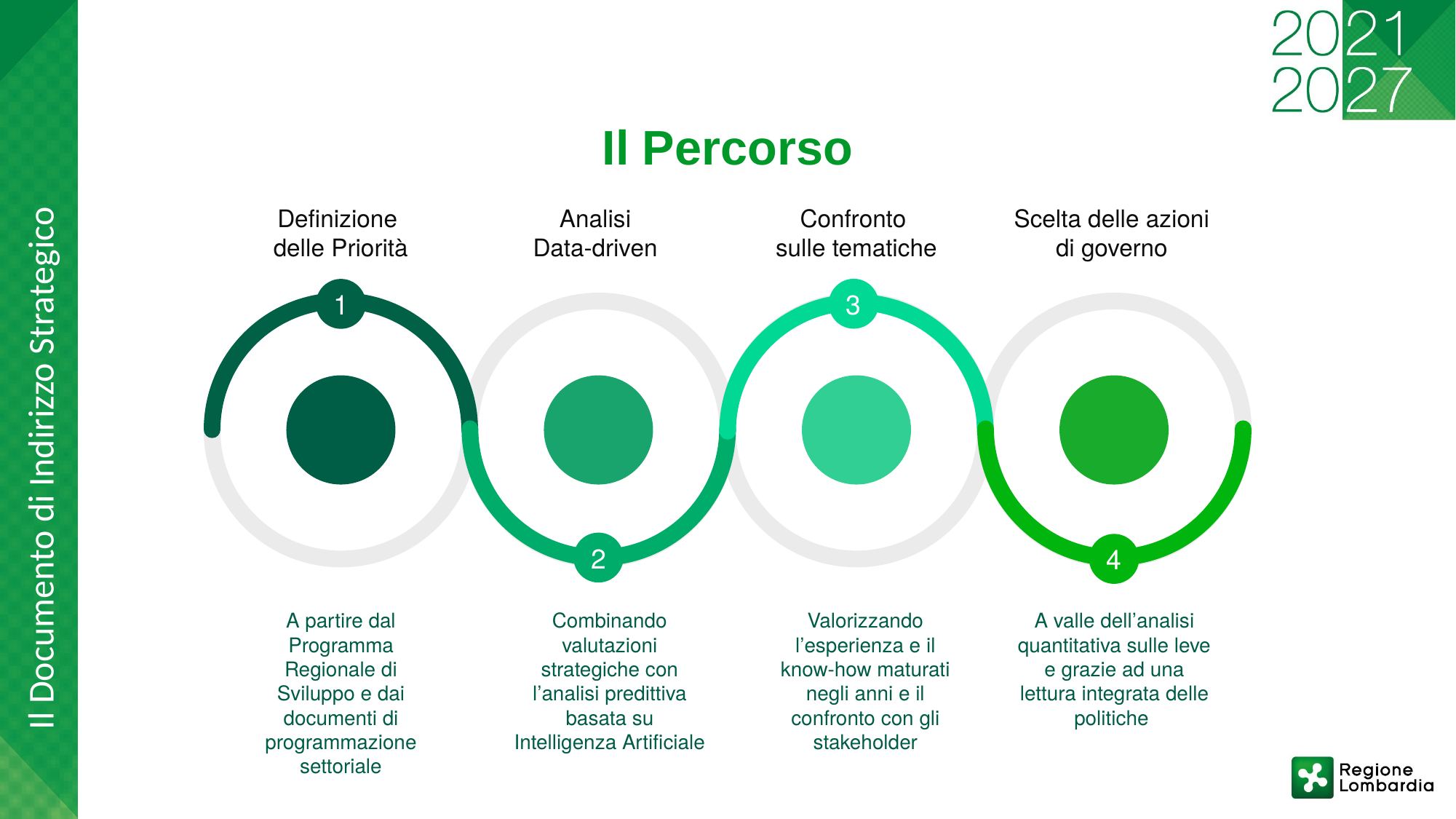

Il Percorso
Definizione
delle Priorità
Analisi
Data-driven
Confronto
sulle tematiche
Scelta delle azioni di governo

3

1

Il Documento di Indirizzo Strategico

2

4
A partire dal Programma Regionale di Sviluppo e dai documenti di programmazione settoriale
Combinando valutazioni strategiche con l’analisi predittiva basata su Intelligenza Artificiale
Valorizzando l’esperienza e il know-how maturati negli anni e il confronto con gli stakeholder
A valle dell’analisi quantitativa sulle leve e grazie ad una lettura integrata delle politiche